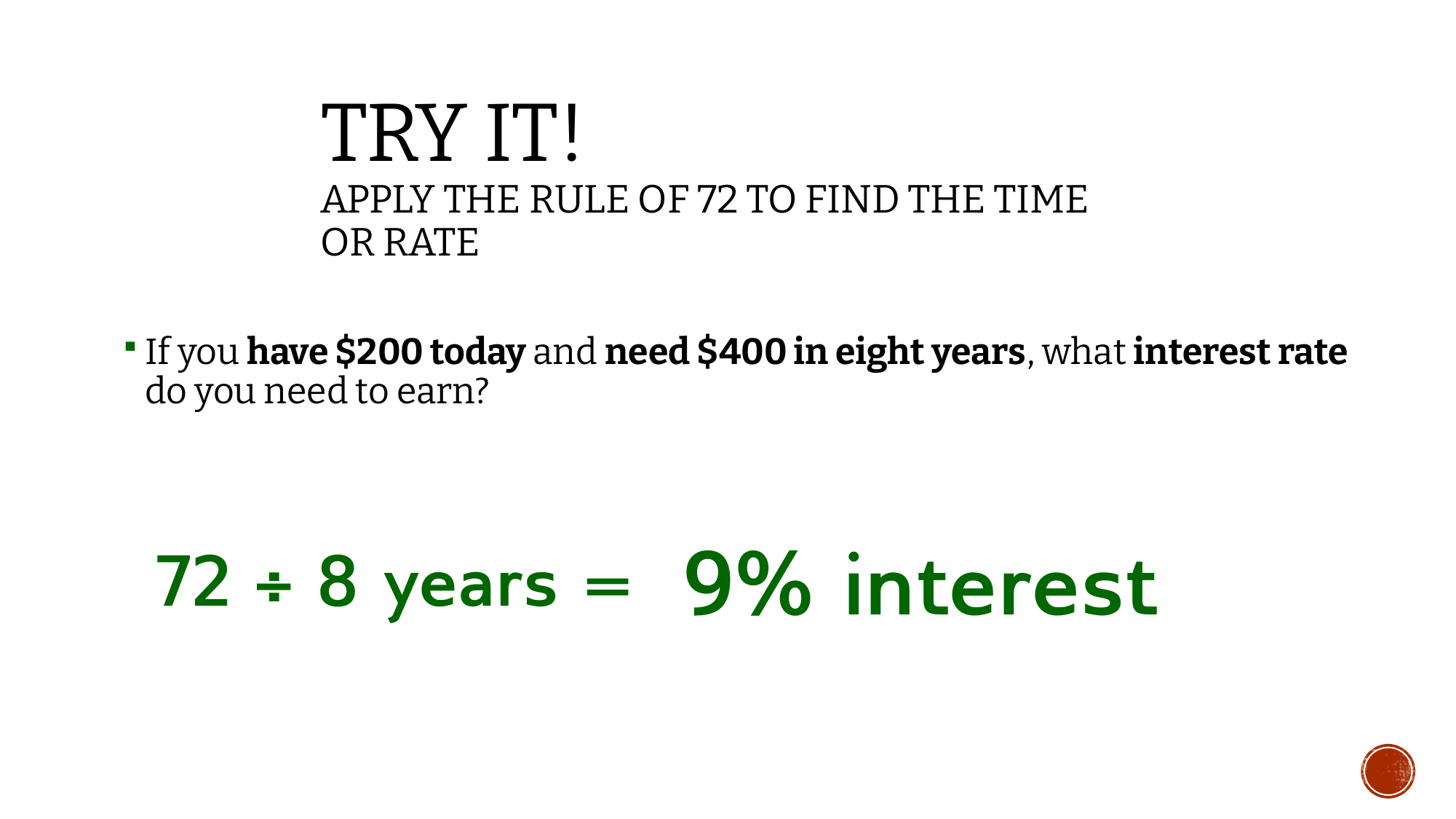

# Try It! Apply the Rule of 72 to Find the Time or Rate
If you have $200 today and need $400 in eight years, what interest rate do you need to earn?

9% interest
72 ÷ 8 years =